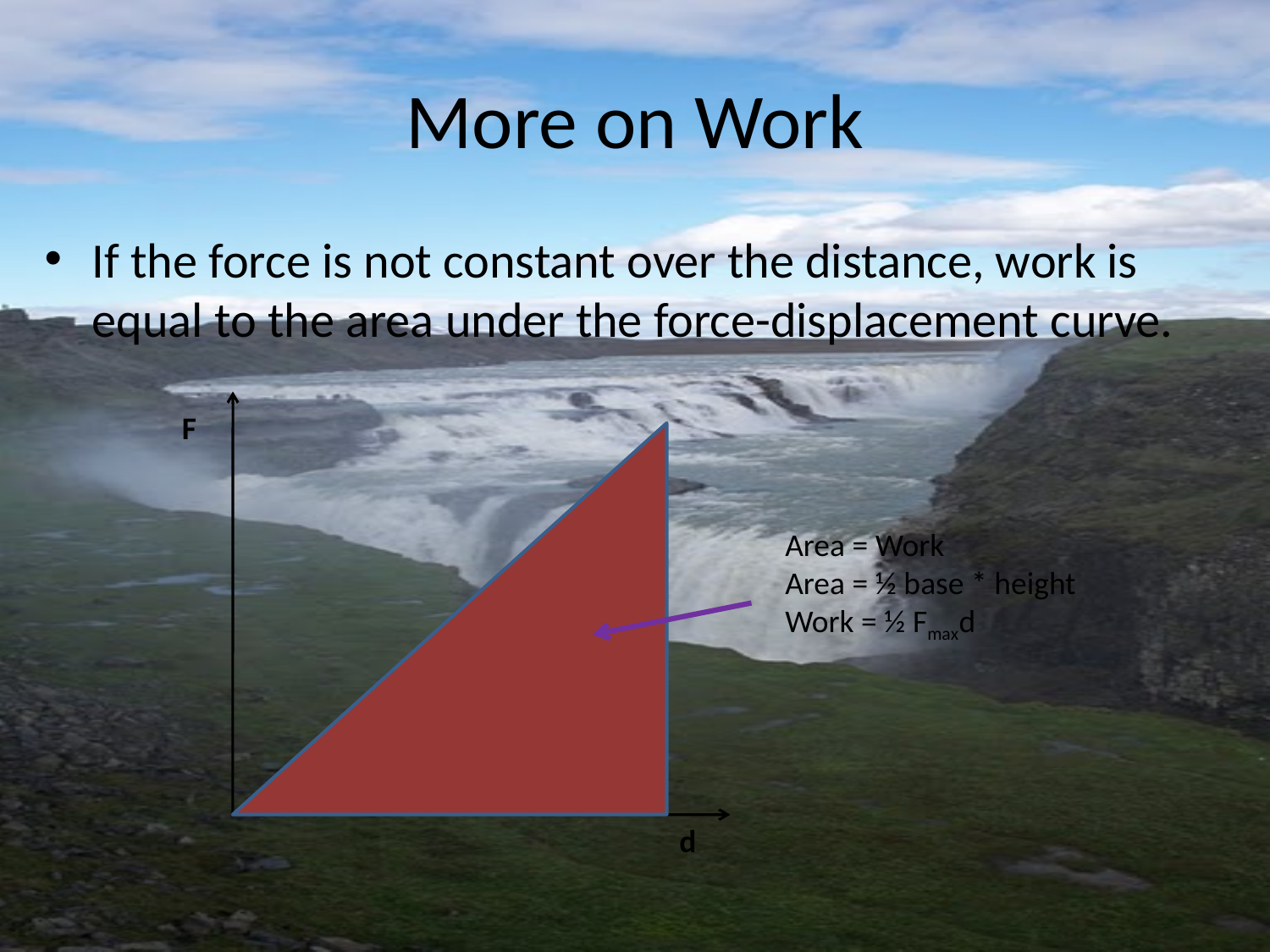

# More on Work
If the force is not constant over the distance, work is equal to the area under the force-displacement curve.
F

Area = Work
Area = ½ base * height
Work = ½ Fmaxd
d